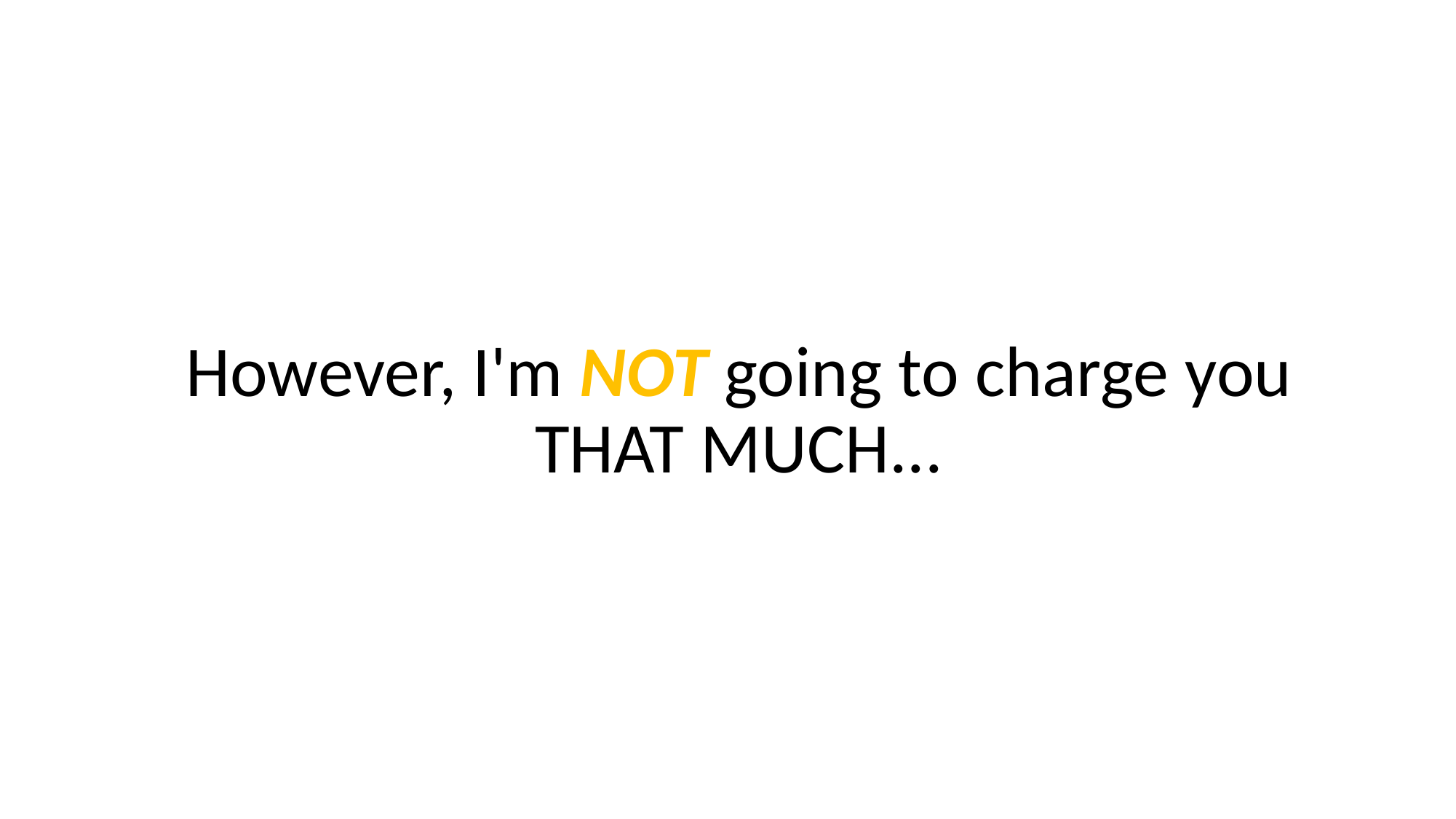

However, I'm NOT going to charge you THAT MUCH...